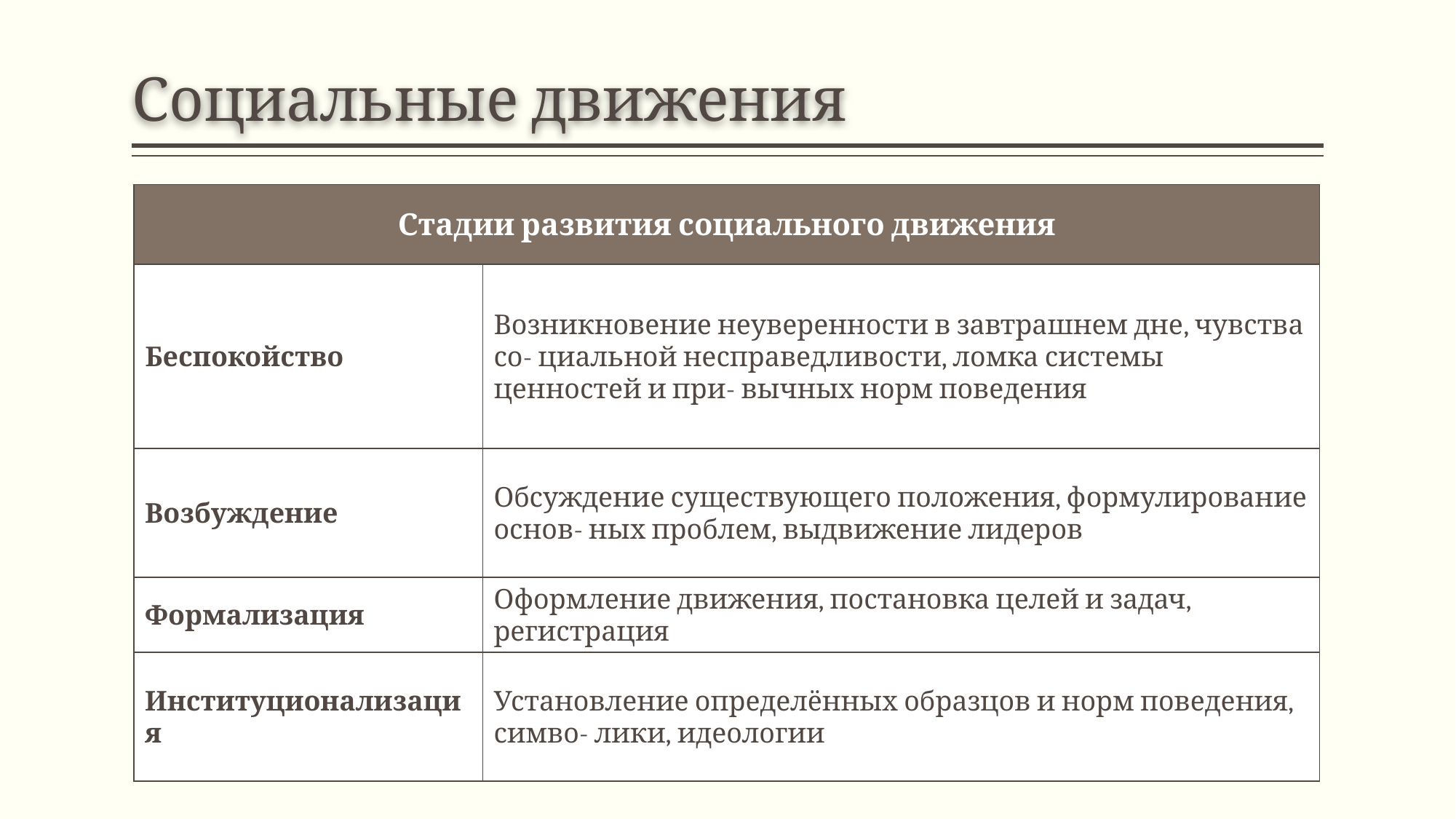

# Социальные движения
| Стадии развития социального движения |  |
| --- | --- |
| Беспокойство | Возникновение неуверенности в завтрашнем дне, чувства со- циальной несправедливости, ломка системы ценностей и при- вычных норм поведения |
| Возбуждение | Обсуждение существующего положения, формулирование основ- ных проблем, выдвижение лидеров |
| Формализация | Оформление движения, постановка целей и задач, регистрация |
| Институционализация | Установление определённых образцов и норм поведения, симво- лики, идеологии |